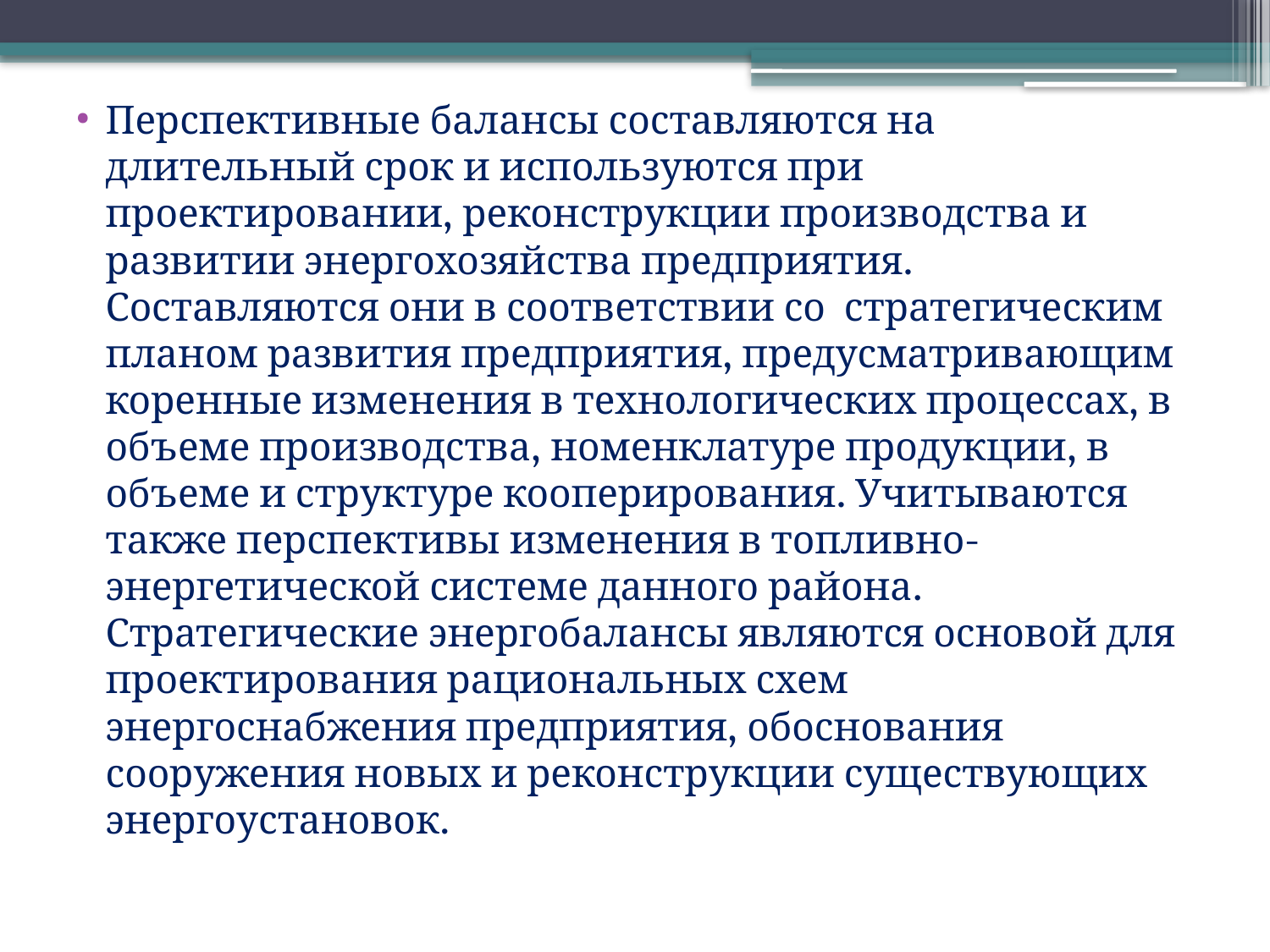

Перспективные балансы составляются на длительный срок и используются при проектировании, реконструкции производства и развитии энергохозяйства предприятия. Составляются они в соответствии со  стратегическим планом развития предприятия, предусматривающим коренные изменения в технологических процессах, в объеме производства, номенклатуре продукции, в объеме и структуре кооперирования. Учитываются также перспективы изменения в топливно-энергетической системе данного района. Стратегические энергобалансы являются основой для проектирования рациональных схем энергоснабжения предприятия, обоснования сооружения новых и реконструкции существующих энергоустановок.